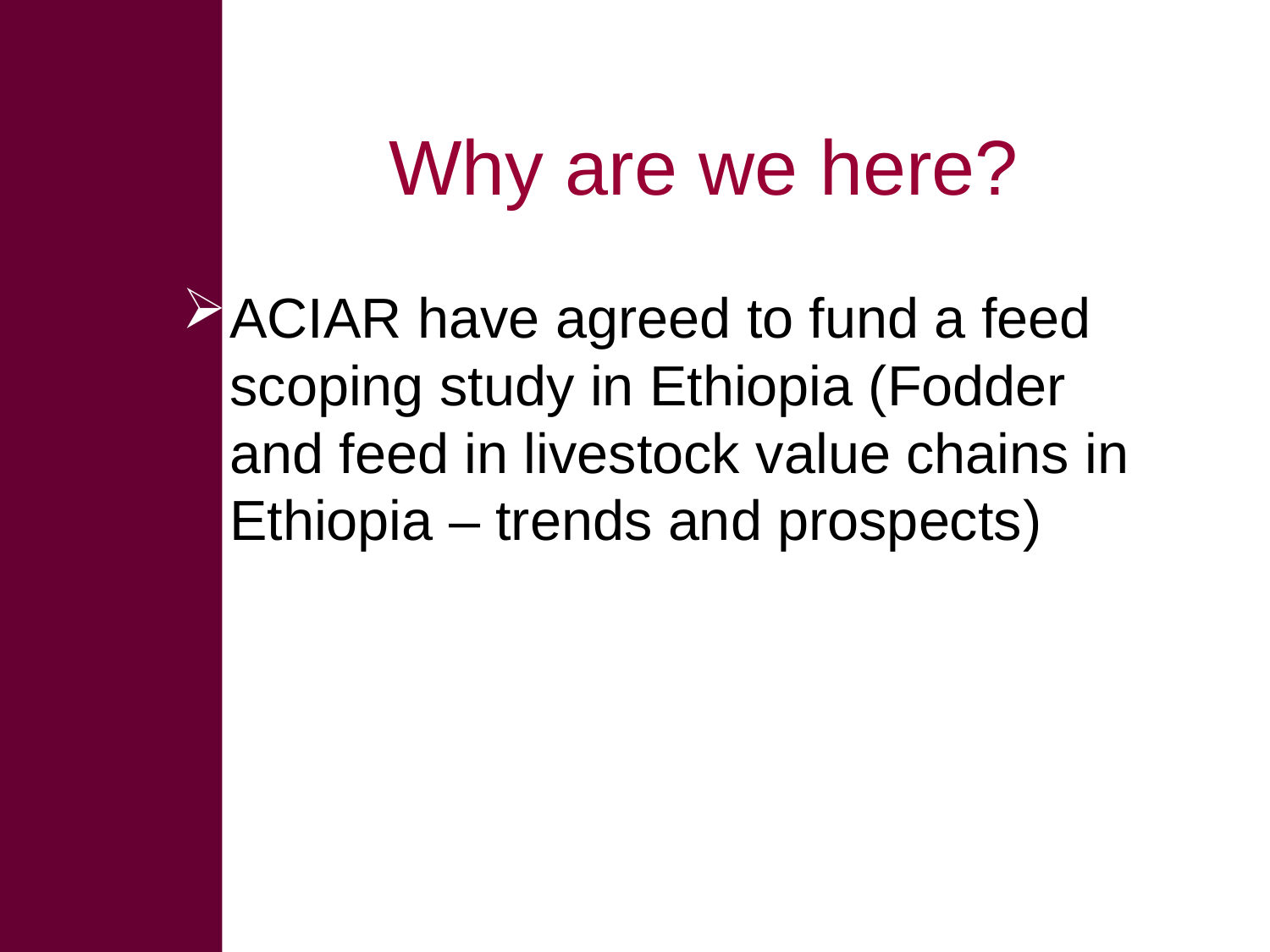

# Why are we here?
ACIAR have agreed to fund a feed scoping study in Ethiopia (Fodder and feed in livestock value chains in Ethiopia – trends and prospects)